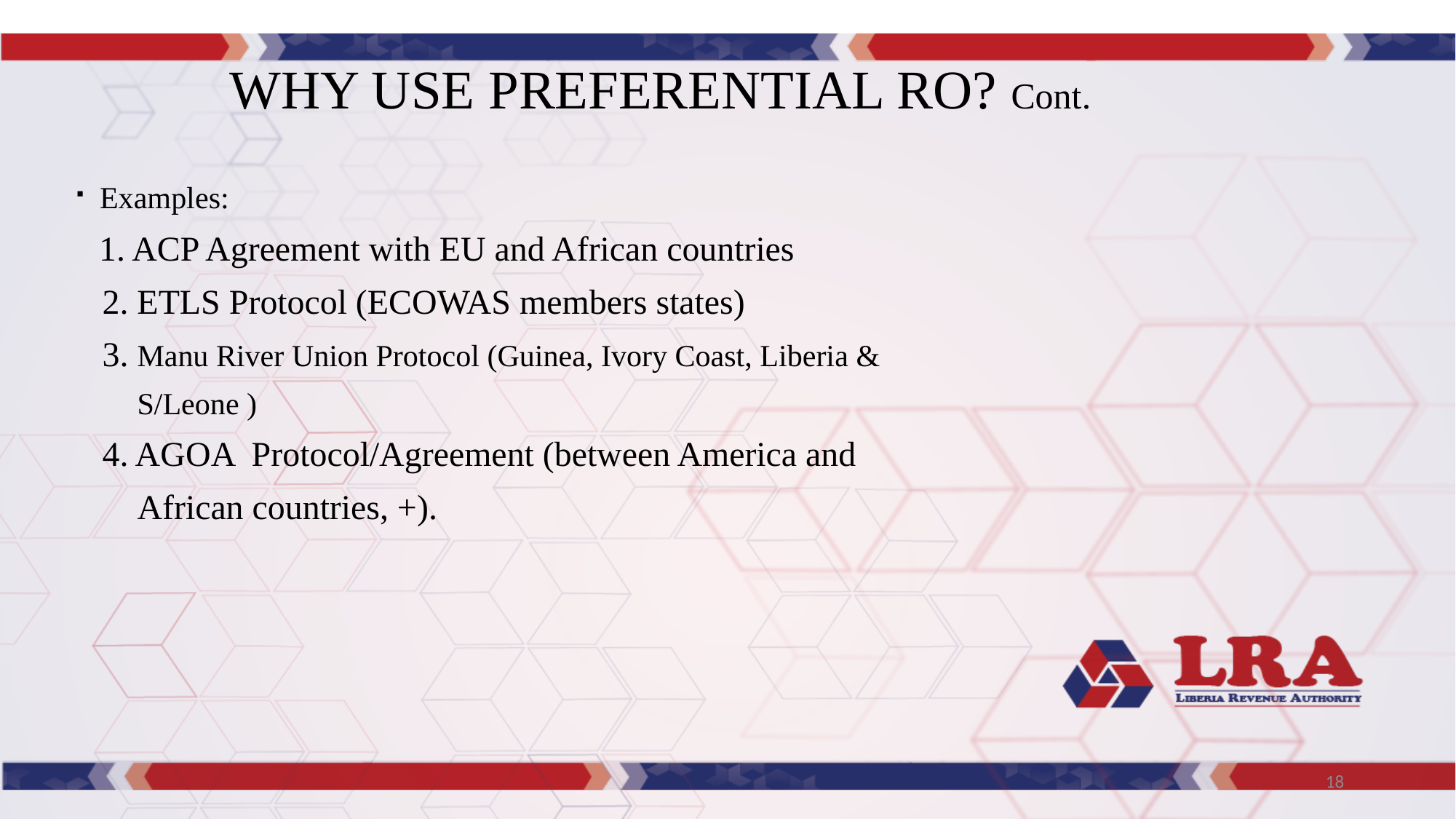

# WHY USE PREFERENTIAL RO? Cont.
 Examples:
   1. ACP Agreement with EU and African countries
   2. ETLS Protocol (ECOWAS members states)
   3. Manu River Union Protocol (Guinea, Ivory Coast, Liberia &
        S/Leone )
   4. AGOA  Protocol/Agreement (between America and
       African countries, +).

18